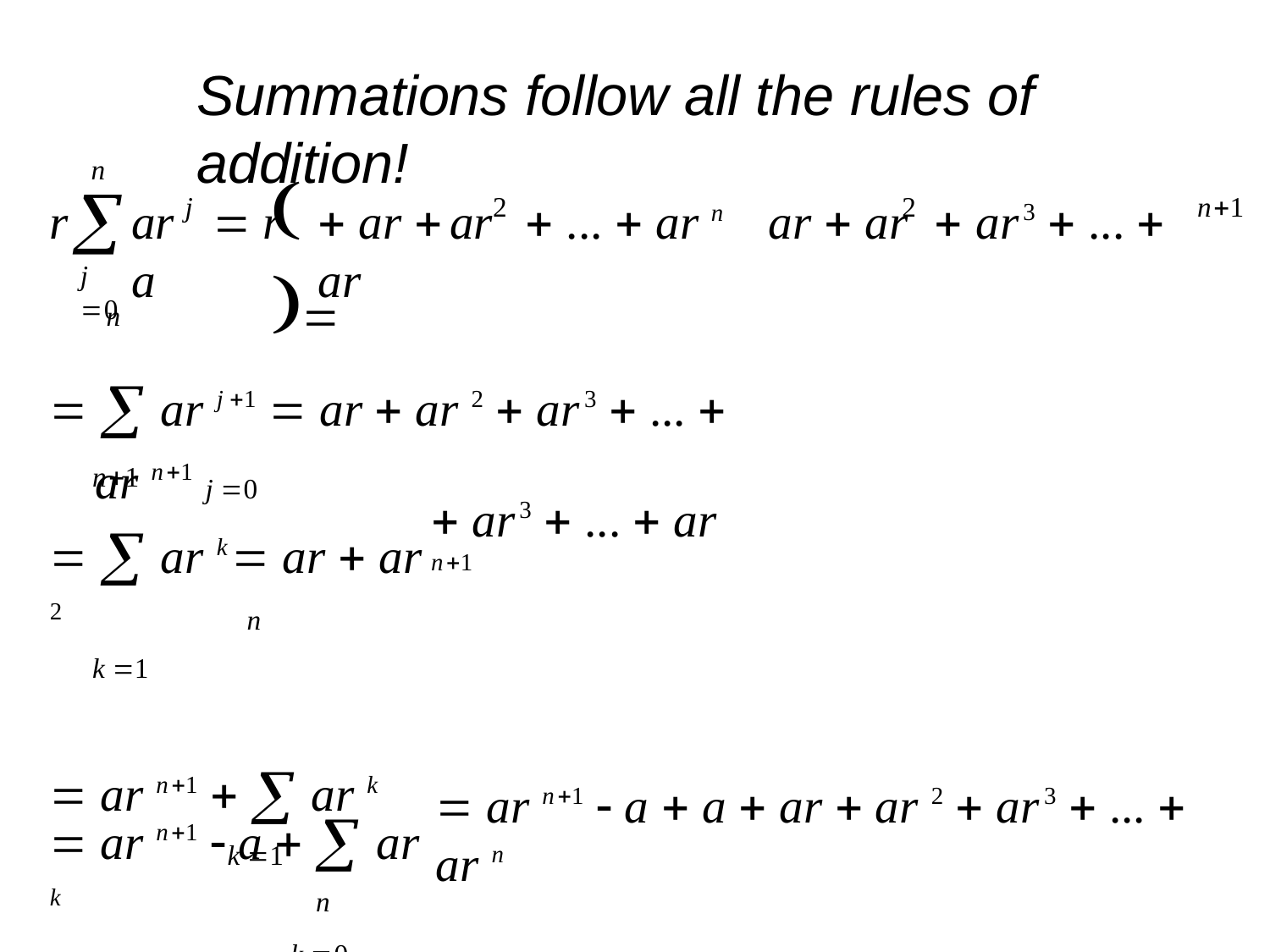

Summations follow all the rules of addition!
n
∑
# (	ar	+ ... + ar n )=
j
n+1
2	2
r
ar	= r a
+ ar +	ar + ar	+ ar3  + ... + ar
j =0
n
= ∑ ar j +1  = ar + ar 2  + ar3  + ... + ar n+1  j =0
= ∑ ar k	= ar + ar 2
k =1
= ar n+1  + ∑ ar k
k =1
n
n+1
+ ar3  + ... + ar n+1
n
= ar n+1  − a + ∑ ar k
k =0
= ar n+1  − a + a + ar + ar 2  + ar3  + ... + ar n